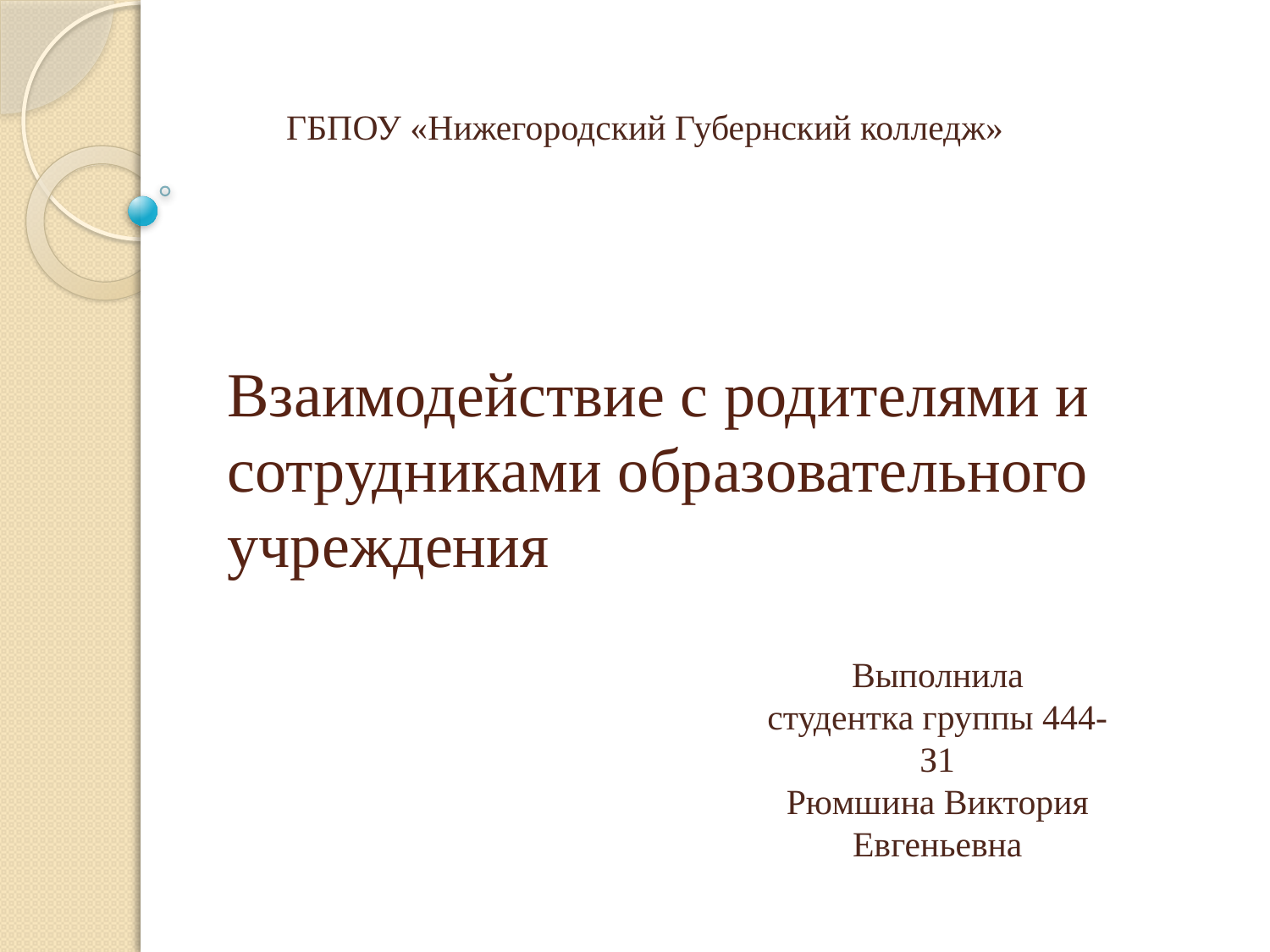

ГБПОУ «Нижегородский Губернский колледж»
# Взаимодействие с родителями и сотрудниками образовательного учреждения
Выполнила
студентка группы 444-З1
Рюмшина Виктория Евгеньевна